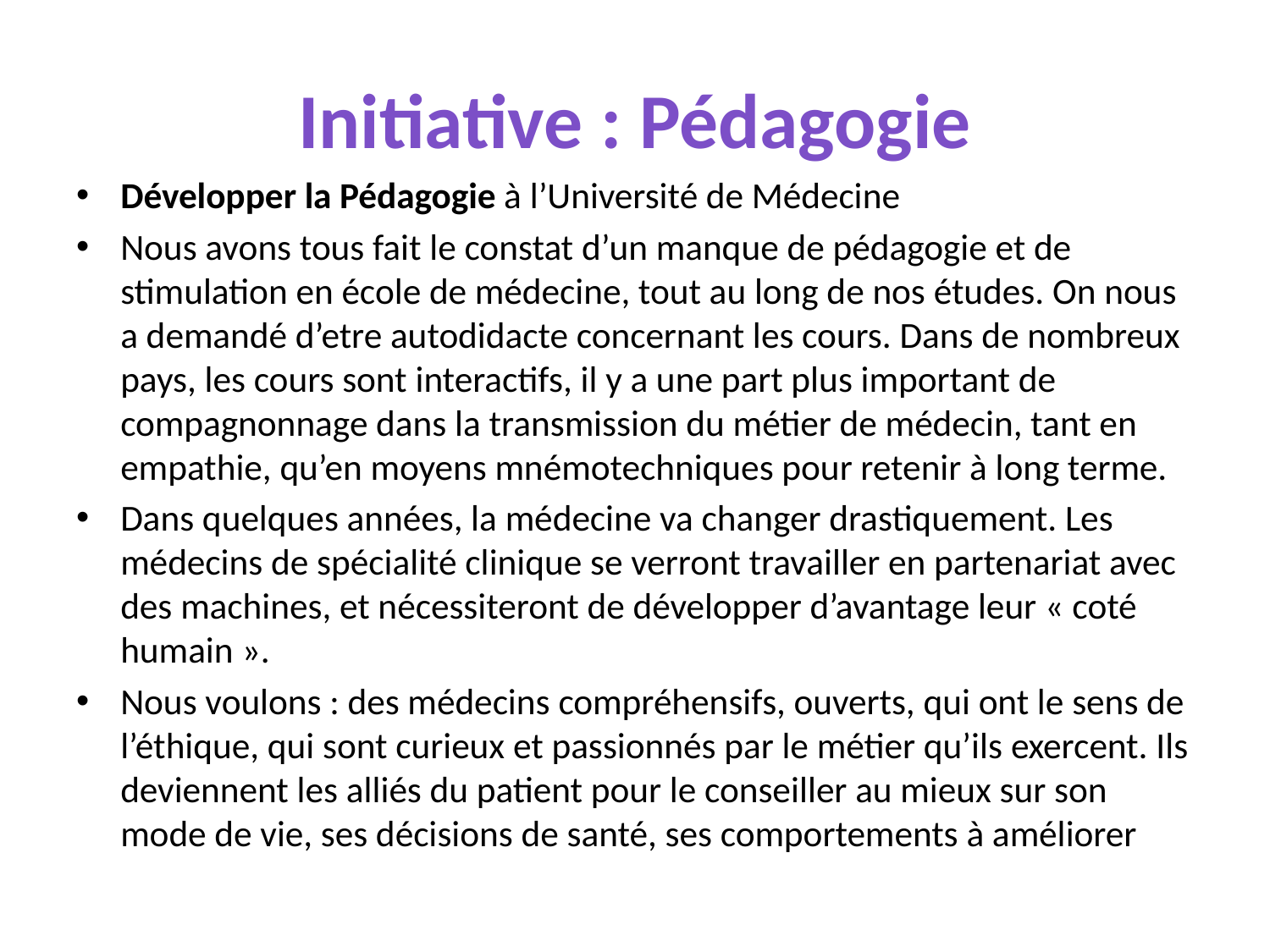

# Initiative : Pédagogie
Développer la Pédagogie à l’Université de Médecine
Nous avons tous fait le constat d’un manque de pédagogie et de stimulation en école de médecine, tout au long de nos études. On nous a demandé d’etre autodidacte concernant les cours. Dans de nombreux pays, les cours sont interactifs, il y a une part plus important de compagnonnage dans la transmission du métier de médecin, tant en empathie, qu’en moyens mnémotechniques pour retenir à long terme.
Dans quelques années, la médecine va changer drastiquement. Les médecins de spécialité clinique se verront travailler en partenariat avec des machines, et nécessiteront de développer d’avantage leur « coté humain ».
Nous voulons : des médecins compréhensifs, ouverts, qui ont le sens de l’éthique, qui sont curieux et passionnés par le métier qu’ils exercent. Ils deviennent les alliés du patient pour le conseiller au mieux sur son mode de vie, ses décisions de santé, ses comportements à améliorer